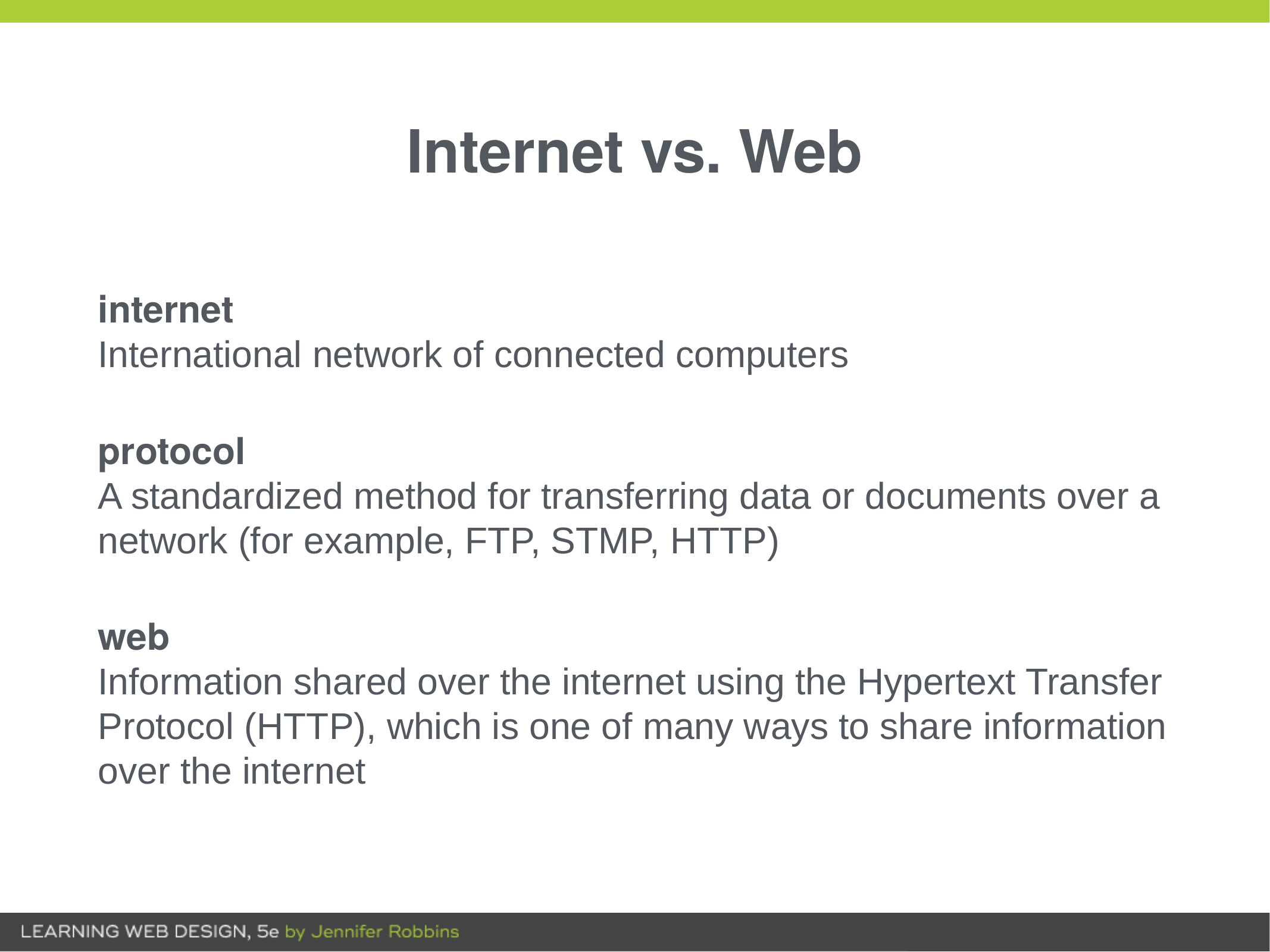

# Internet vs. Web
internet
International network of connected computers
protocol
A standardized method for transferring data or documents over a network (for example, FTP, STMP, HTTP)
web
Information shared over the internet using the Hypertext Transfer Protocol (HTTP), which is one of many ways to share information over the internet